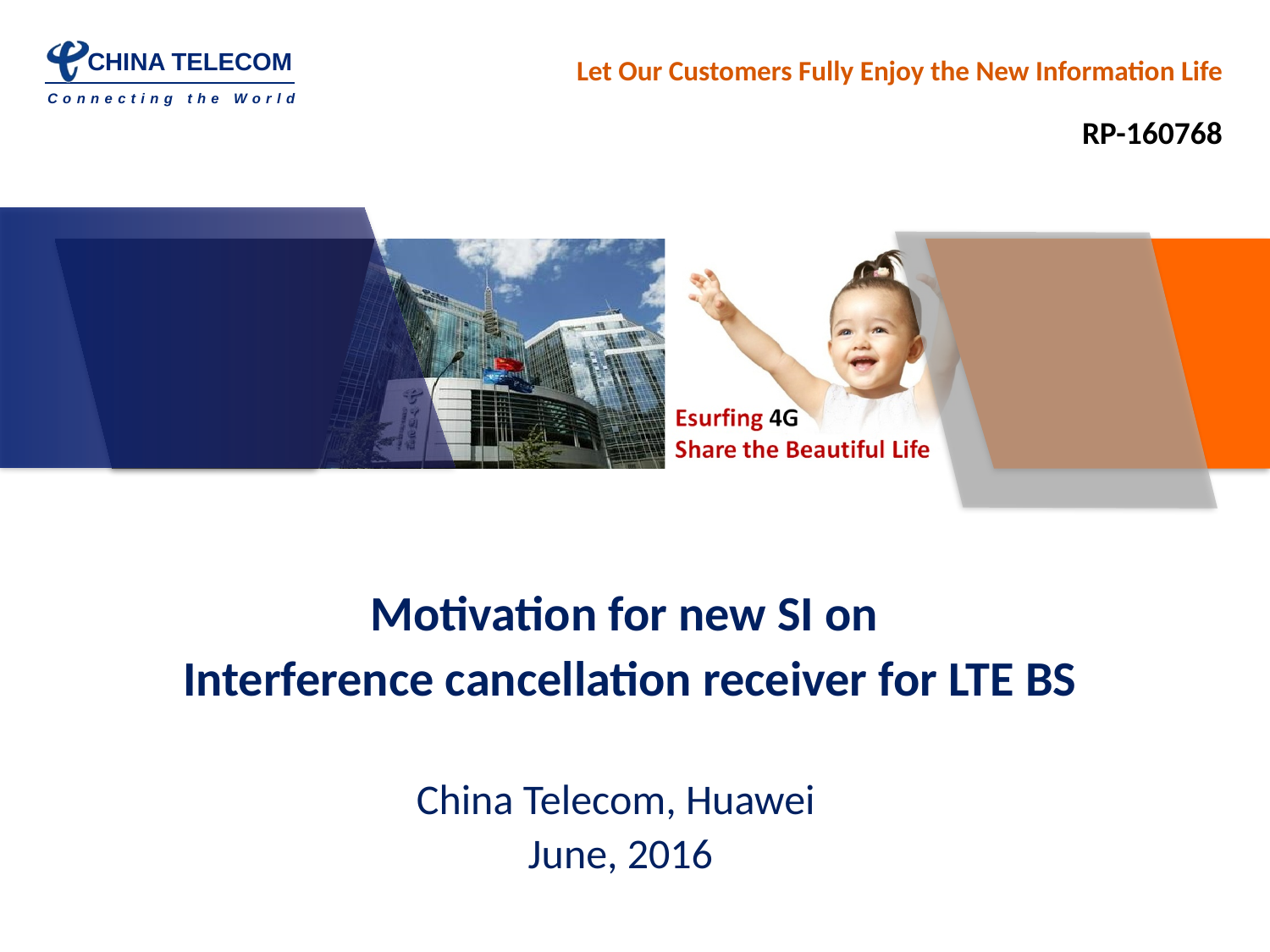

RP-160768
# Motivation for new SI on Interference cancellation receiver for LTE BS
China Telecom, Huawei
June, 2016